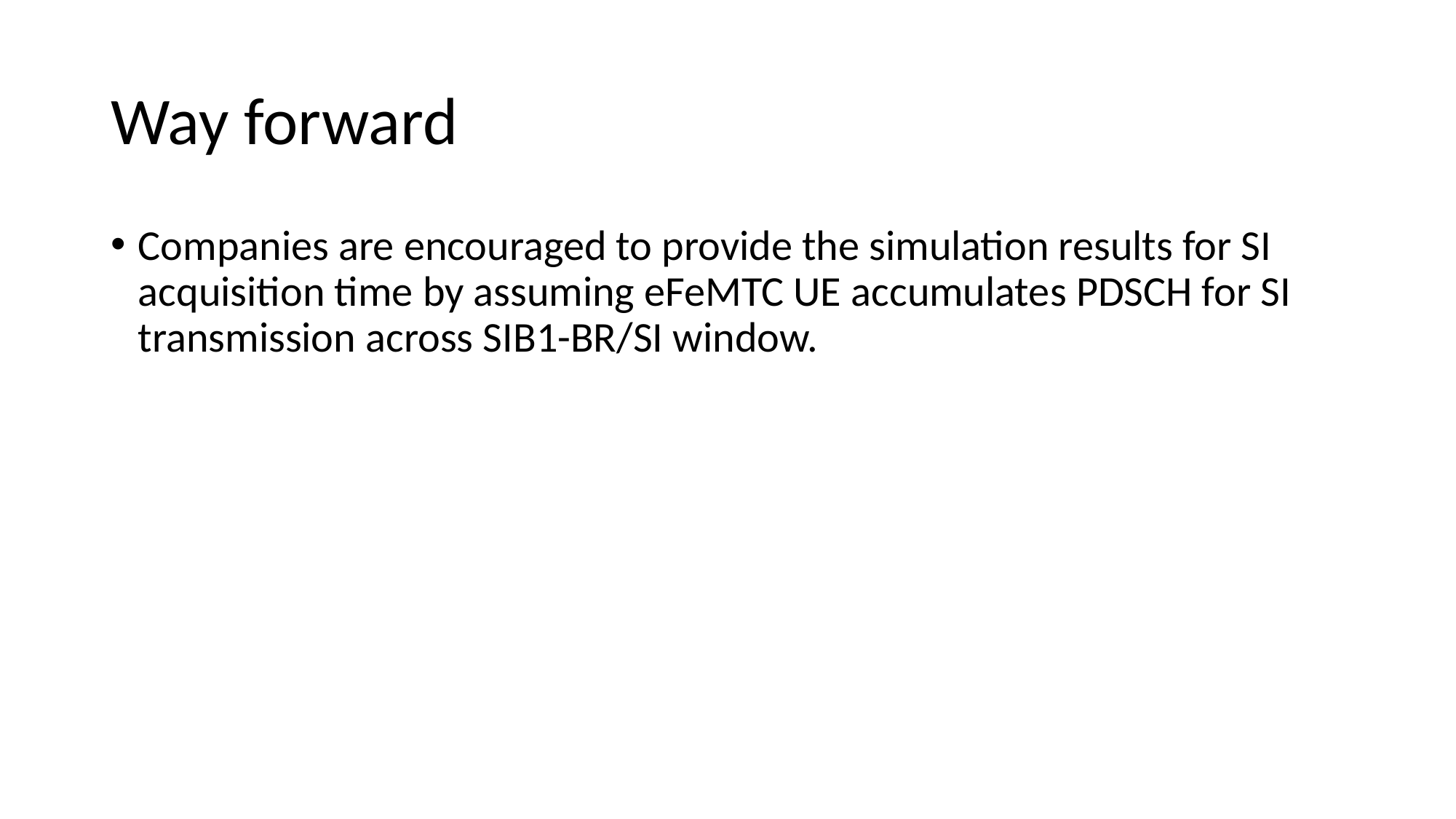

# Way forward
Companies are encouraged to provide the simulation results for SI acquisition time by assuming eFeMTC UE accumulates PDSCH for SI transmission across SIB1-BR/SI window.